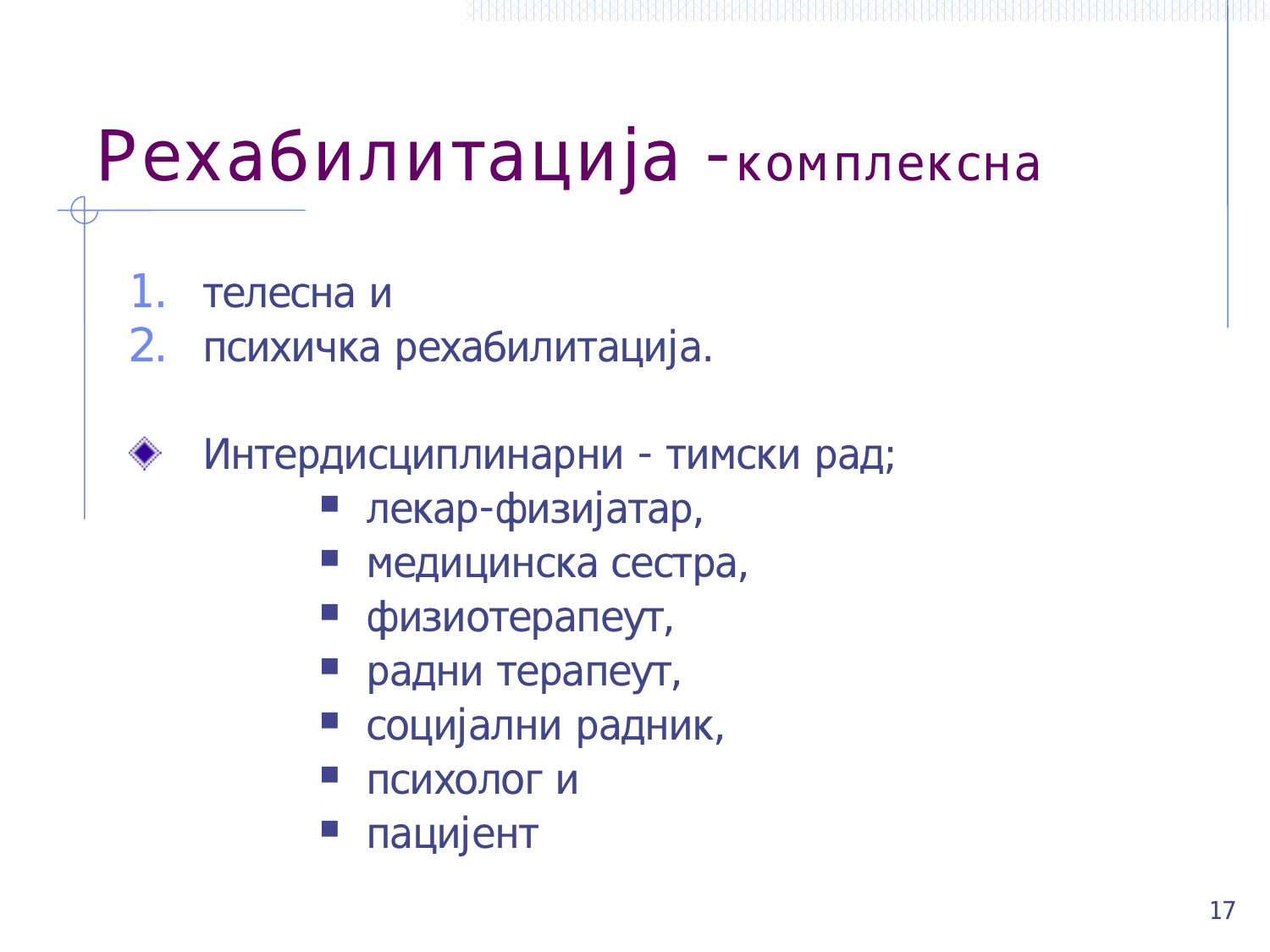

# Рехабилитација -комплексна
телесна и
психичка рехабилитација.

Интердисциплинарни - тимски рад;
лекар-физијатар,
медицинска сестра,
физиотерапеут,
радни терапеут,
социјални радник,
психолог и
пацијент

17